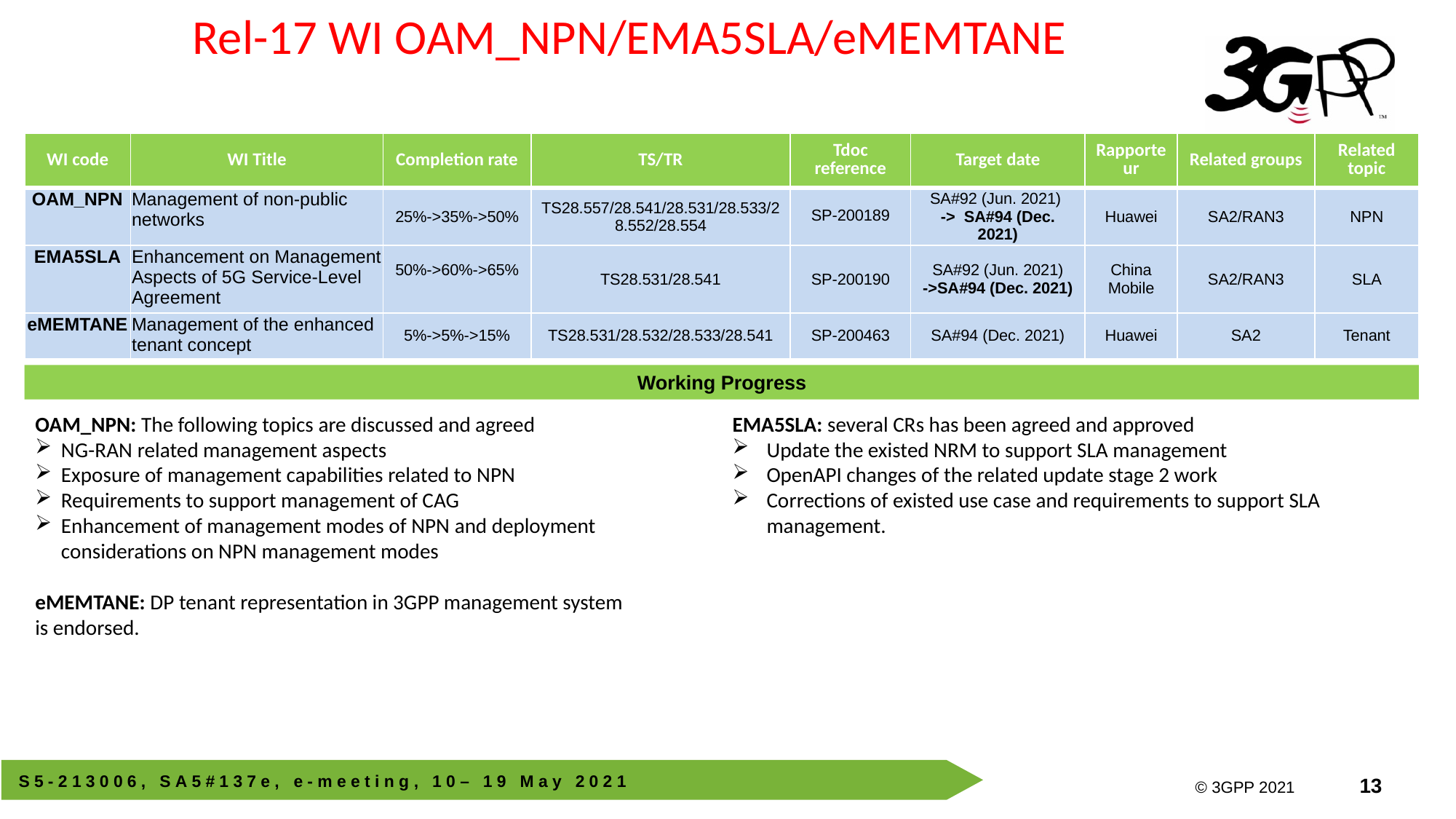

Rel-17 WI OAM_NPN/EMA5SLA/eMEMTANE
| WI code | WI Title | Completion rate | TS/TR | Tdoc reference | Target date | Rapporteur | Related groups | Related topic |
| --- | --- | --- | --- | --- | --- | --- | --- | --- |
| OAM\_NPN | Management of non-public networks | 25%->35%->50% | TS28.557/28.541/28.531/28.533/28.552/28.554 | SP-200189 | SA#92 (Jun. 2021) -> SA#94 (Dec. 2021) | Huawei | SA2/RAN3 | NPN |
| EMA5SLA | Enhancement on Management Aspects of 5G Service-Level Agreement | 50%->60%->65% | TS28.531/28.541 | SP-200190 | SA#92 (Jun. 2021) ->SA#94 (Dec. 2021) | China Mobile | SA2/RAN3 | SLA |
| eMEMTANE | Management of the enhanced tenant concept | 5%->5%->15% | TS28.531/28.532/28.533/28.541 | SP-200463 | SA#94 (Dec. 2021) | Huawei | SA2 | Tenant |
Working Progress
OAM_NPN: The following topics are discussed and agreed
NG-RAN related management aspects
Exposure of management capabilities related to NPN
Requirements to support management of CAG
Enhancement of management modes of NPN and deployment considerations on NPN management modes

eMEMTANE: DP tenant representation in 3GPP management system is endorsed.
EMA5SLA: several CRs has been agreed and approved
Update the existed NRM to support SLA management
OpenAPI changes of the related update stage 2 work
Corrections of existed use case and requirements to support SLA management.